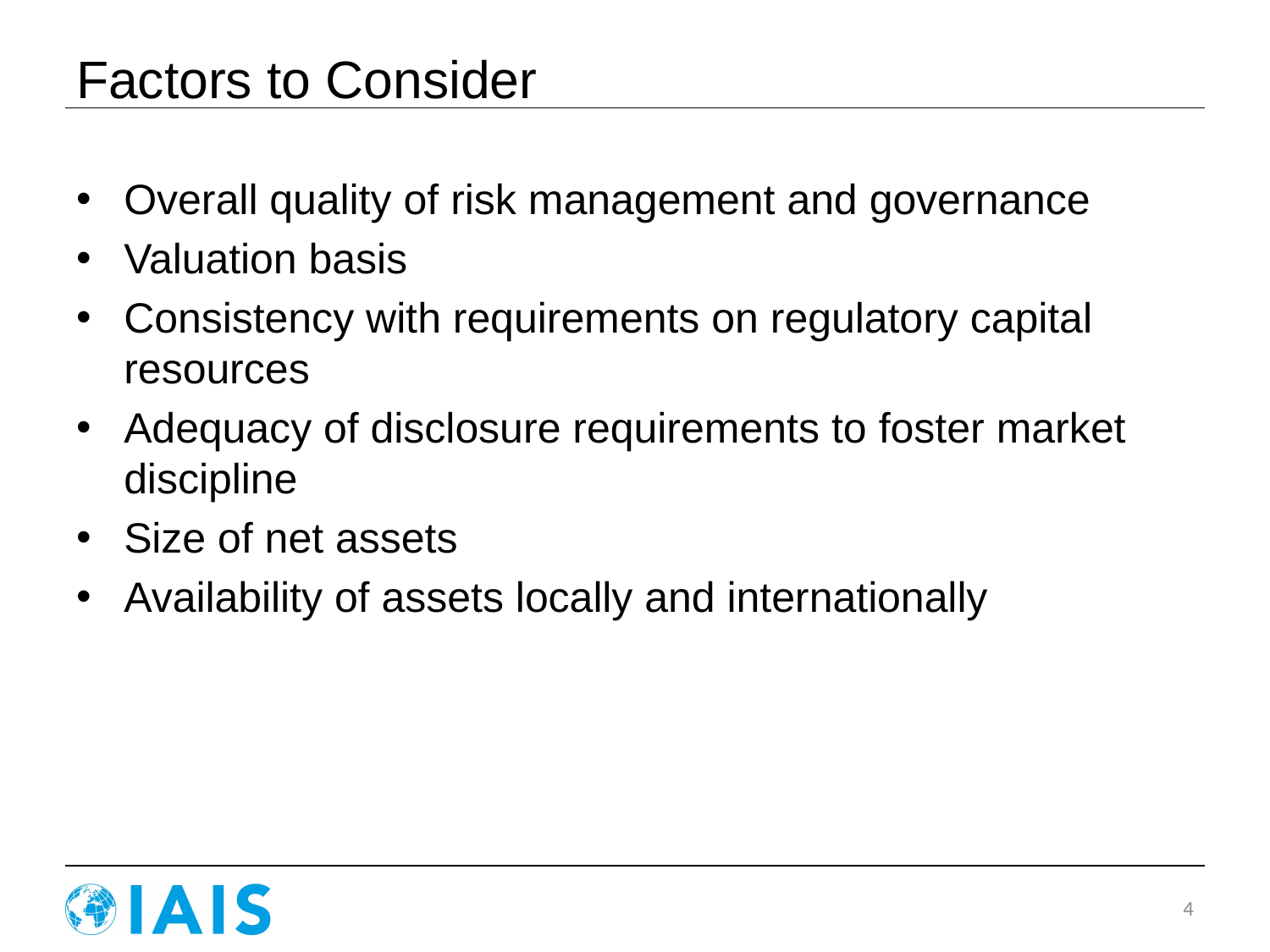

# Factors to Consider
Overall quality of risk management and governance
Valuation basis
Consistency with requirements on regulatory capital resources
Adequacy of disclosure requirements to foster market discipline
Size of net assets
Availability of assets locally and internationally

4